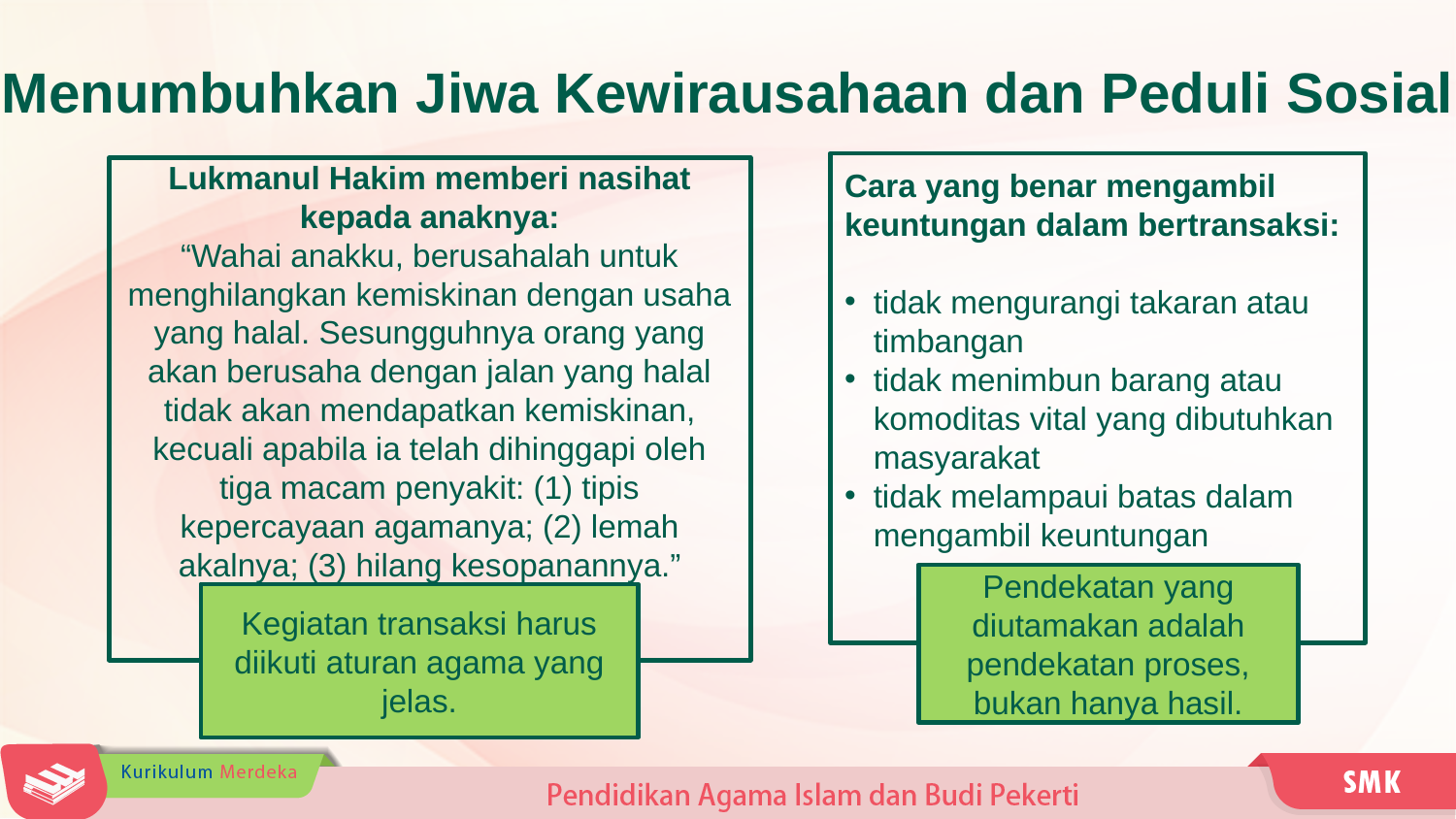

Menumbuhkan Jiwa Kewirausahaan dan Peduli Sosial
Cara yang benar mengambil keuntungan dalam bertransaksi:

tidak mengurangi takaran atau timbangan
tidak menimbun barang atau komoditas vital yang dibutuhkan masyarakat
tidak melampaui batas dalam mengambil keuntungan

Lukmanul Hakim memberi nasihat kepada anaknya:
“Wahai anakku, berusahalah untuk menghilangkan kemiskinan dengan usaha yang halal. Sesungguhnya orang yang akan berusaha dengan jalan yang halal tidak akan mendapatkan kemiskinan, kecuali apabila ia telah dihinggapi oleh tiga macam penyakit: (1) tipis kepercayaan agamanya; (2) lemah akalnya; (3) hilang kesopanannya.”

Pendekatan yang diutamakan adalah pendekatan proses, bukan hanya hasil.
Kegiatan transaksi harus diikuti aturan agama yang jelas.